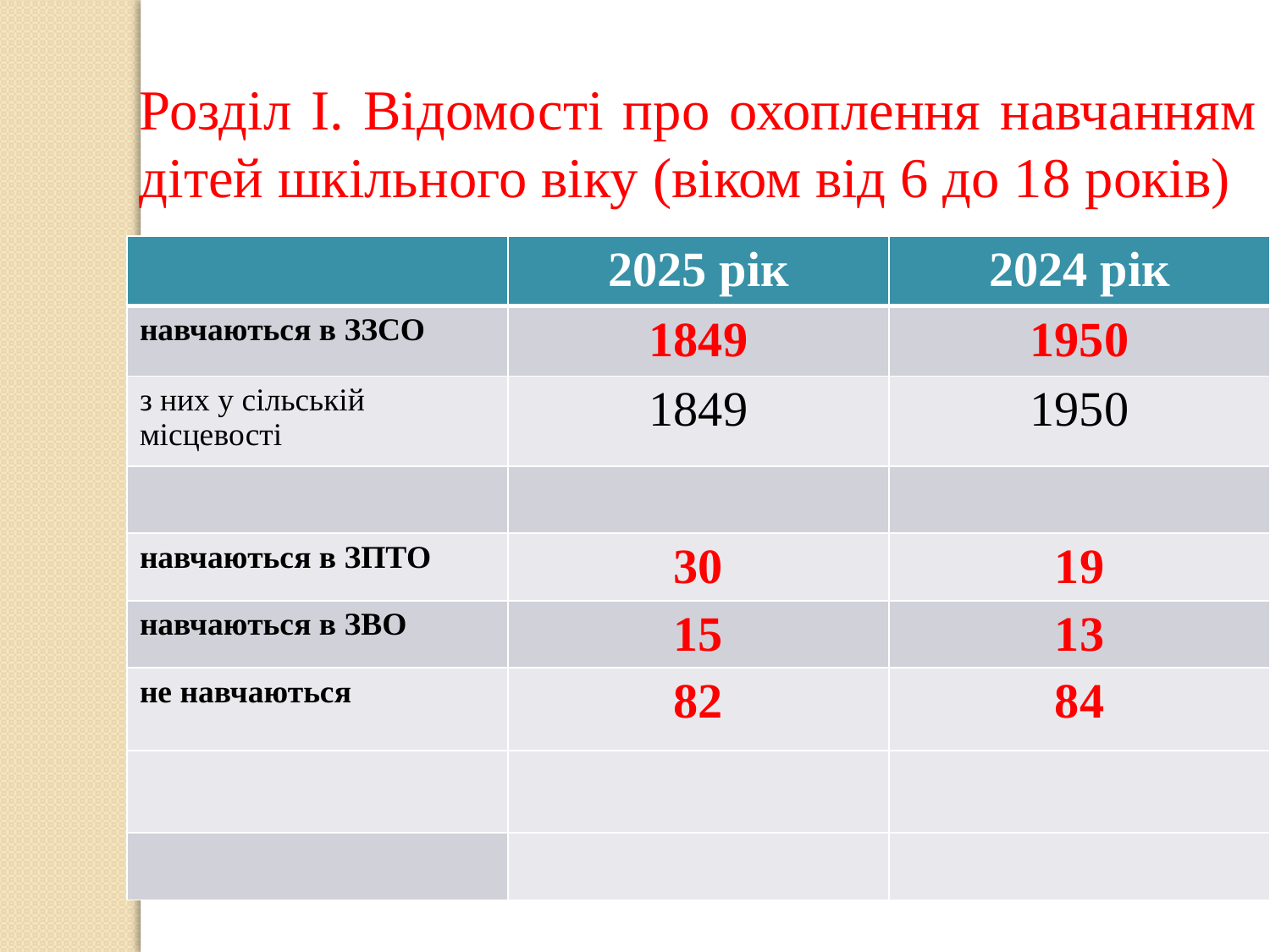

Розділ І. Відомості про охоплення навчанням дітей шкільного віку (віком від 6 до 18 років)
|  | 2025 рік | 2024 рік |
| --- | --- | --- |
| навчаються в ЗЗСО | 1849 | 1950 |
| з них у сільській місцевості | 1849 | 1950 |
|  |  |  |
| навчаються в ЗПТО | 30 | 19 |
| навчаються в ЗВО | 15 | 13 |
| не навчаються | 82 | 84 |
|  |  |  |
|  |  |  |